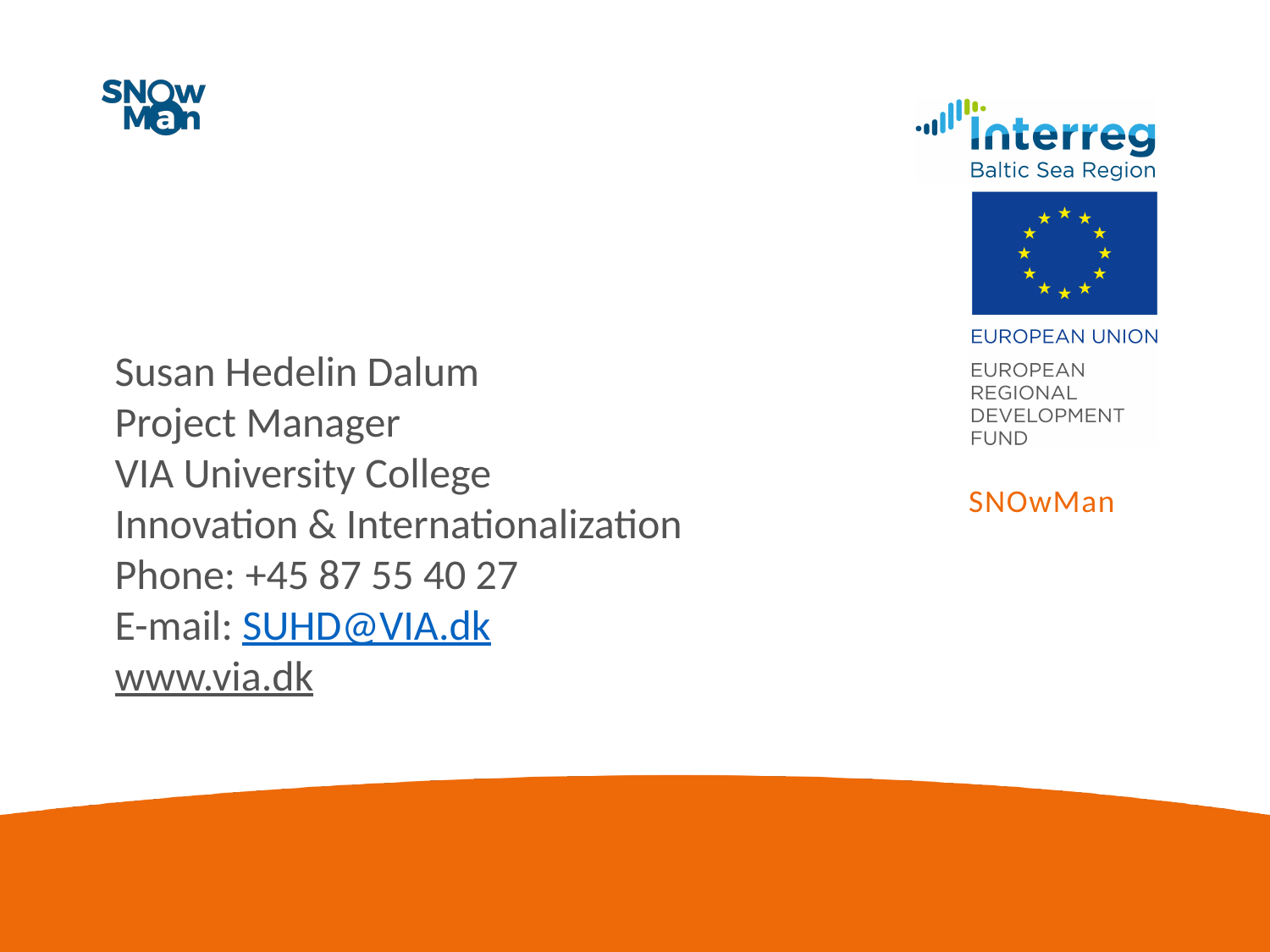

Susan Hedelin Dalum
Project Manager
VIA University College
Innovation & Internationalization
Phone: +45 87 55 40 27
E-mail: SUHD@VIA.dk
www.via.dk

SNOwMan